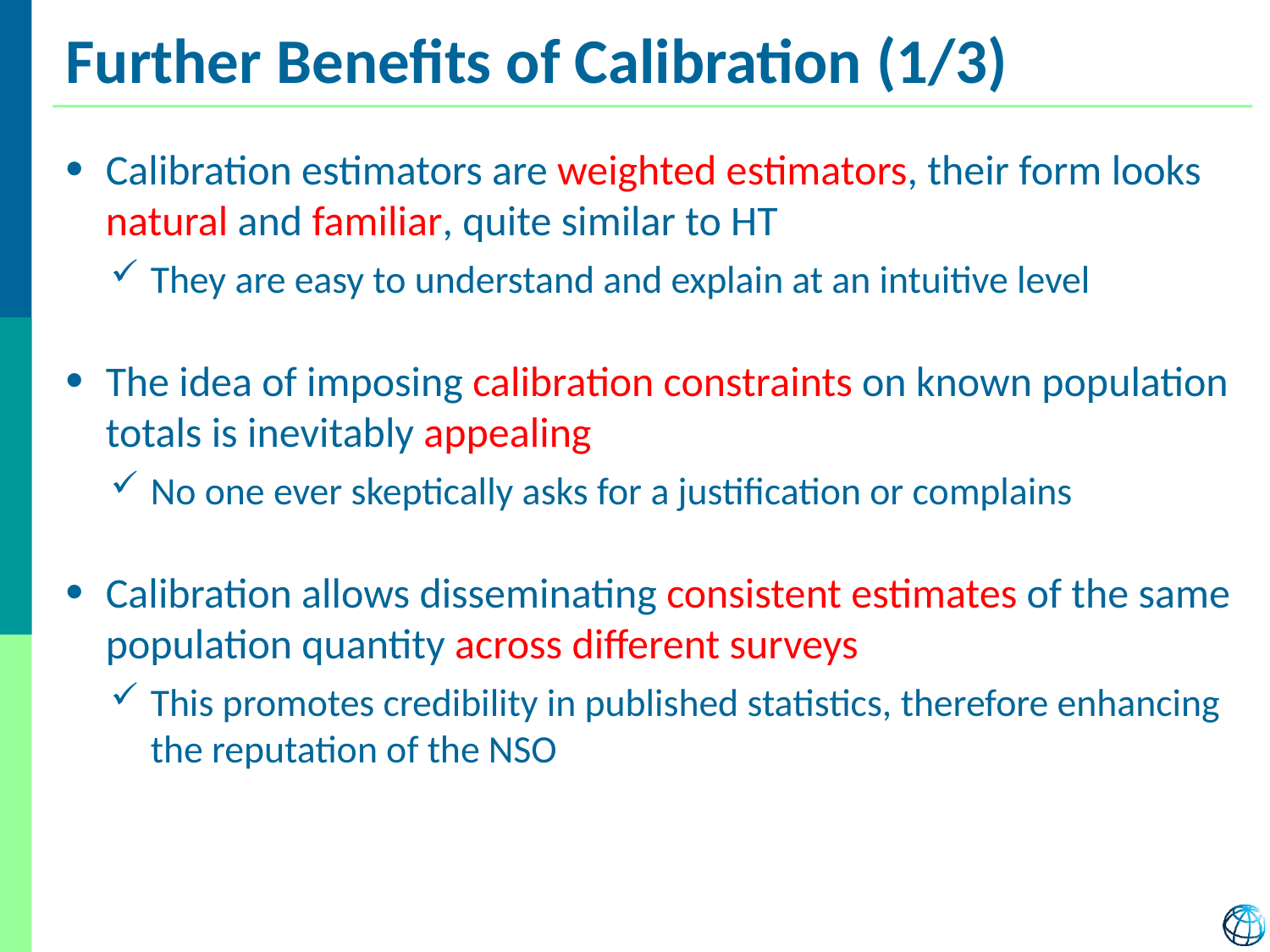

# Further Benefits of Calibration (1/3)
Calibration estimators are weighted estimators, their form looks natural and familiar, quite similar to HT
They are easy to understand and explain at an intuitive level
The idea of imposing calibration constraints on known population totals is inevitably appealing
No one ever skeptically asks for a justification or complains
Calibration allows disseminating consistent estimates of the same population quantity across different surveys
This promotes credibility in published statistics, therefore enhancing the reputation of the NSO